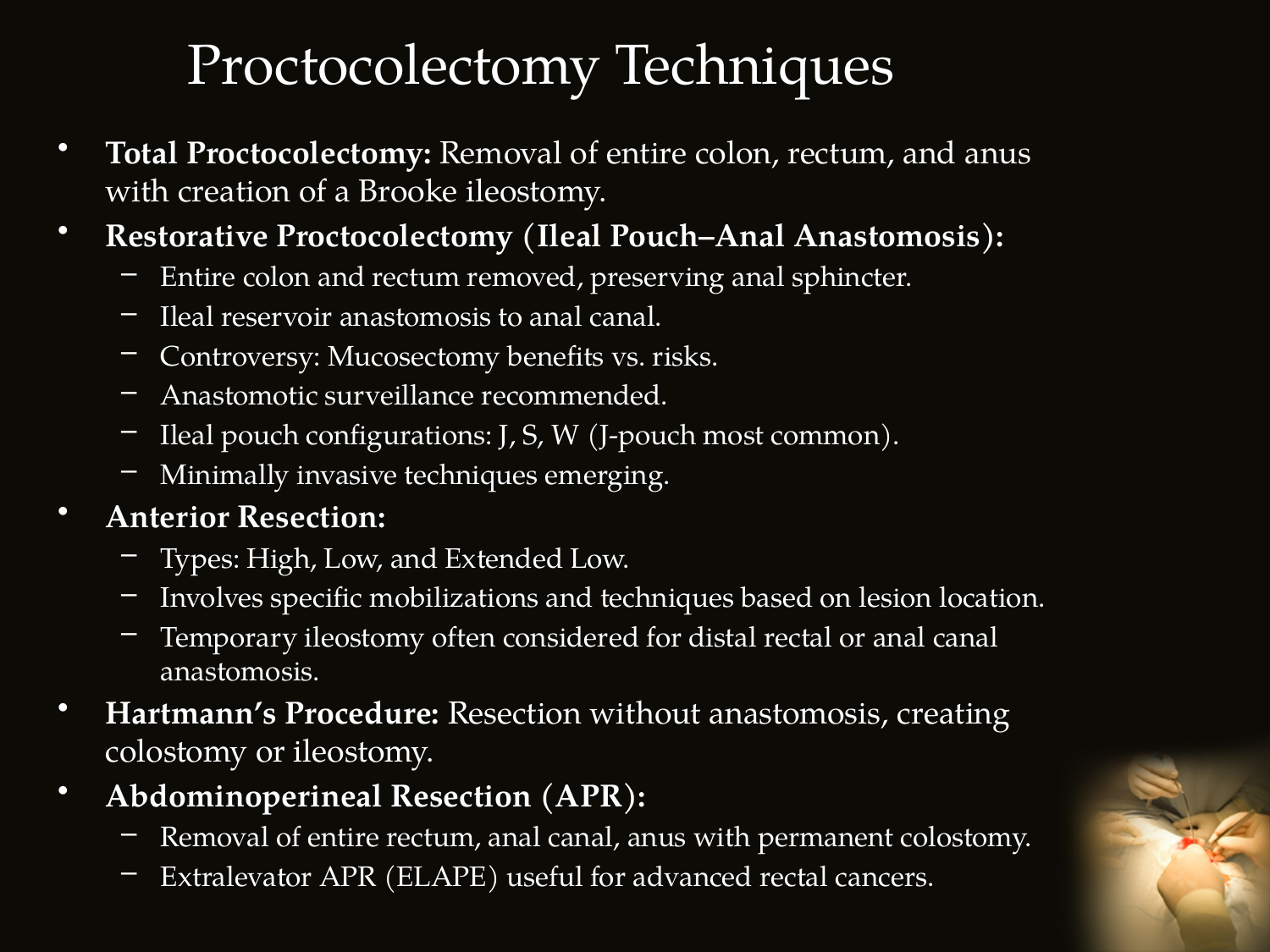

# Proctocolectomy Techniques
Total Proctocolectomy: Removal of entire colon, rectum, and anus with creation of a Brooke ileostomy.
Restorative Proctocolectomy (Ileal Pouch–Anal Anastomosis):
Entire colon and rectum removed, preserving anal sphincter.
Ileal reservoir anastomosis to anal canal.
Controversy: Mucosectomy benefits vs. risks.
Anastomotic surveillance recommended.
Ileal pouch configurations: J, S, W (J-pouch most common).
Minimally invasive techniques emerging.
Anterior Resection:
Types: High, Low, and Extended Low.
Involves specific mobilizations and techniques based on lesion location.
Temporary ileostomy often considered for distal rectal or anal canal anastomosis.
Hartmann’s Procedure: Resection without anastomosis, creating colostomy or ileostomy.
Abdominoperineal Resection (APR):
Removal of entire rectum, anal canal, anus with permanent colostomy.
Extralevator APR (ELAPE) useful for advanced rectal cancers.